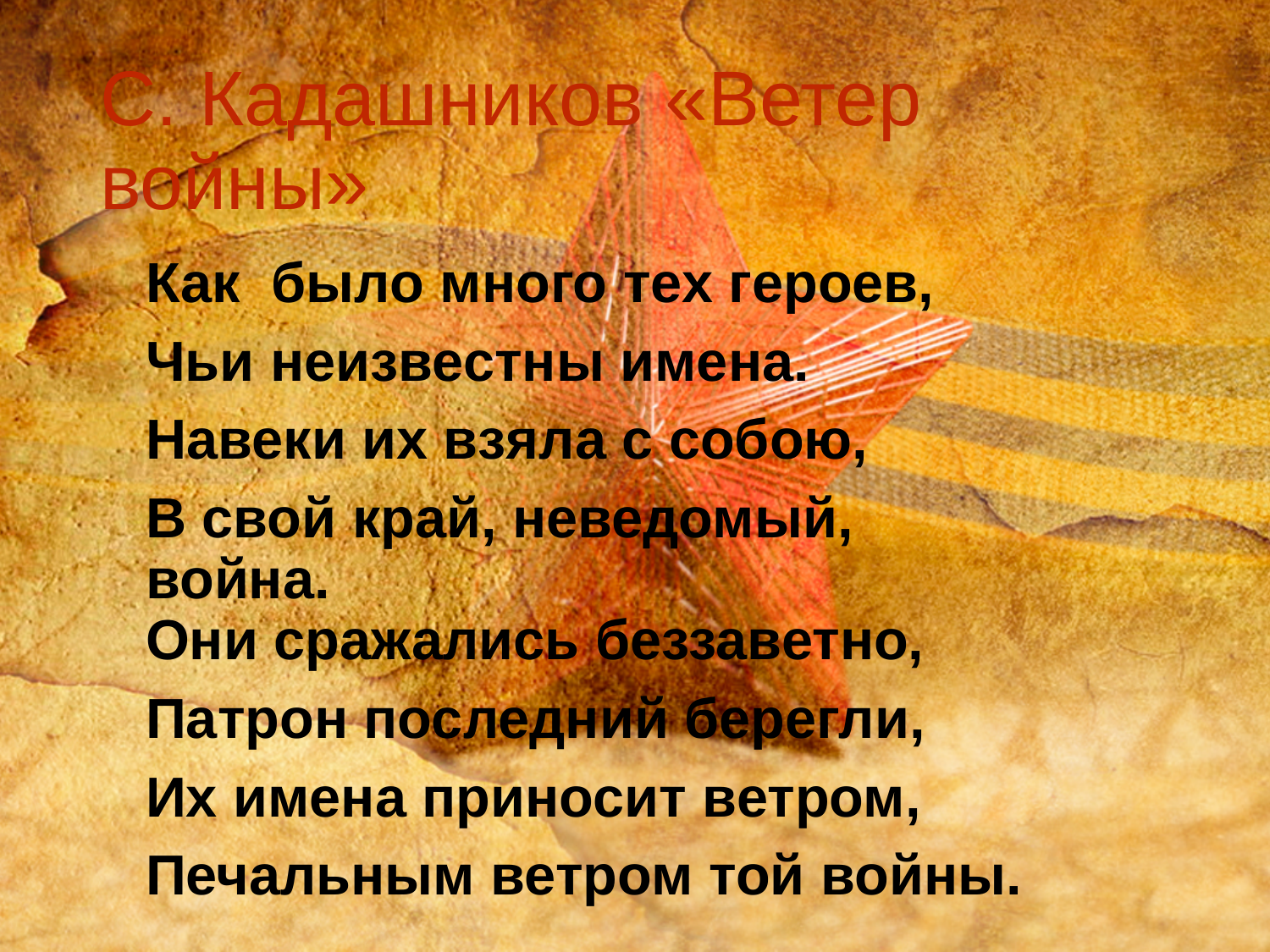

# С. Кадашников «Ветер войны»
Как  было много тех героев,
Чьи неизвестны имена.
Навеки их взяла с собою,
В свой край, неведомый,  война.
Они сражались беззаветно,
Патрон последний берегли,
Их имена приносит ветром,
Печальным ветром той войны.